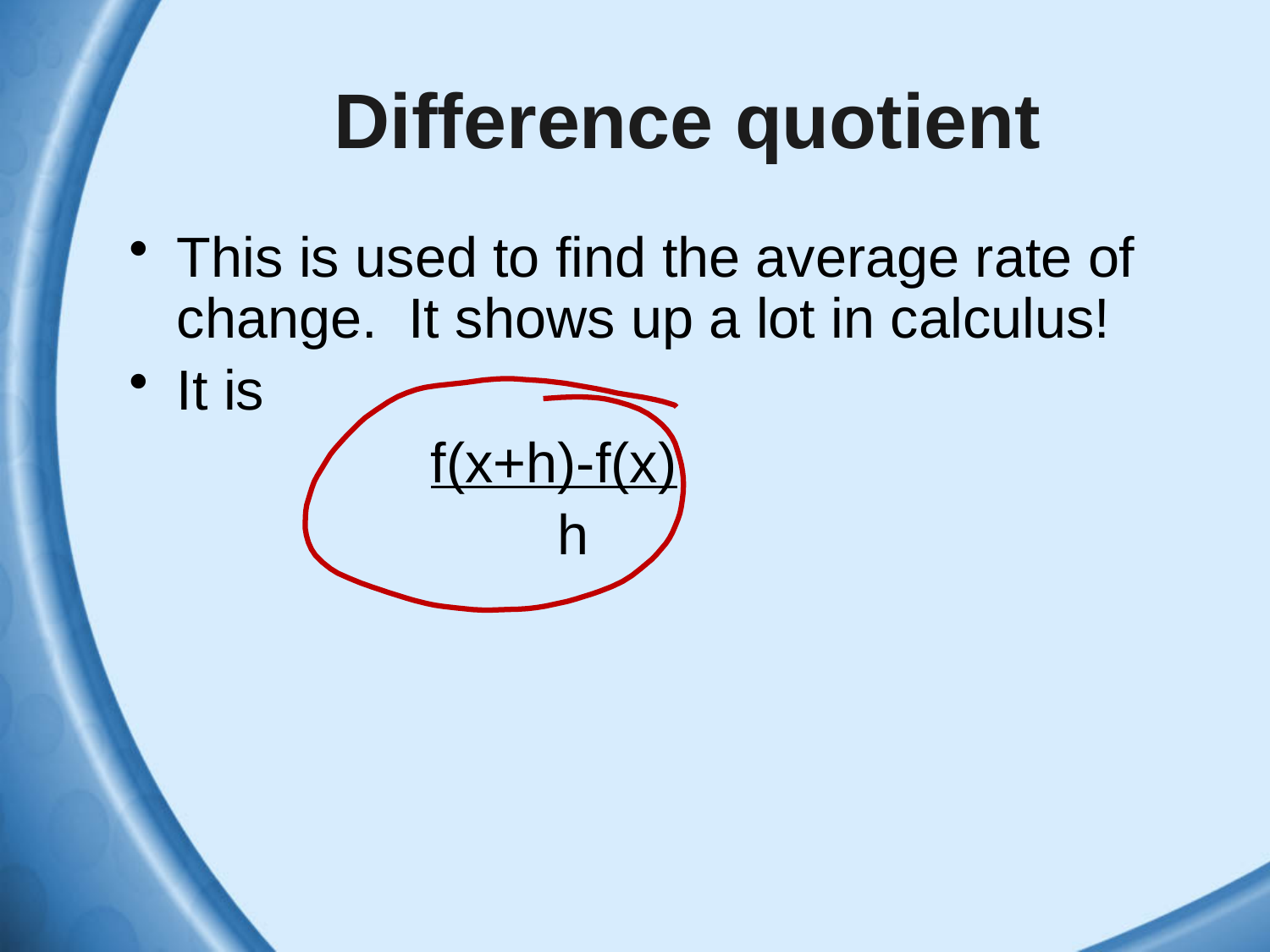

# Difference quotient
This is used to find the average rate of change.  It shows up a lot in calculus!
It is
			f(x+h)-f(x)
				h